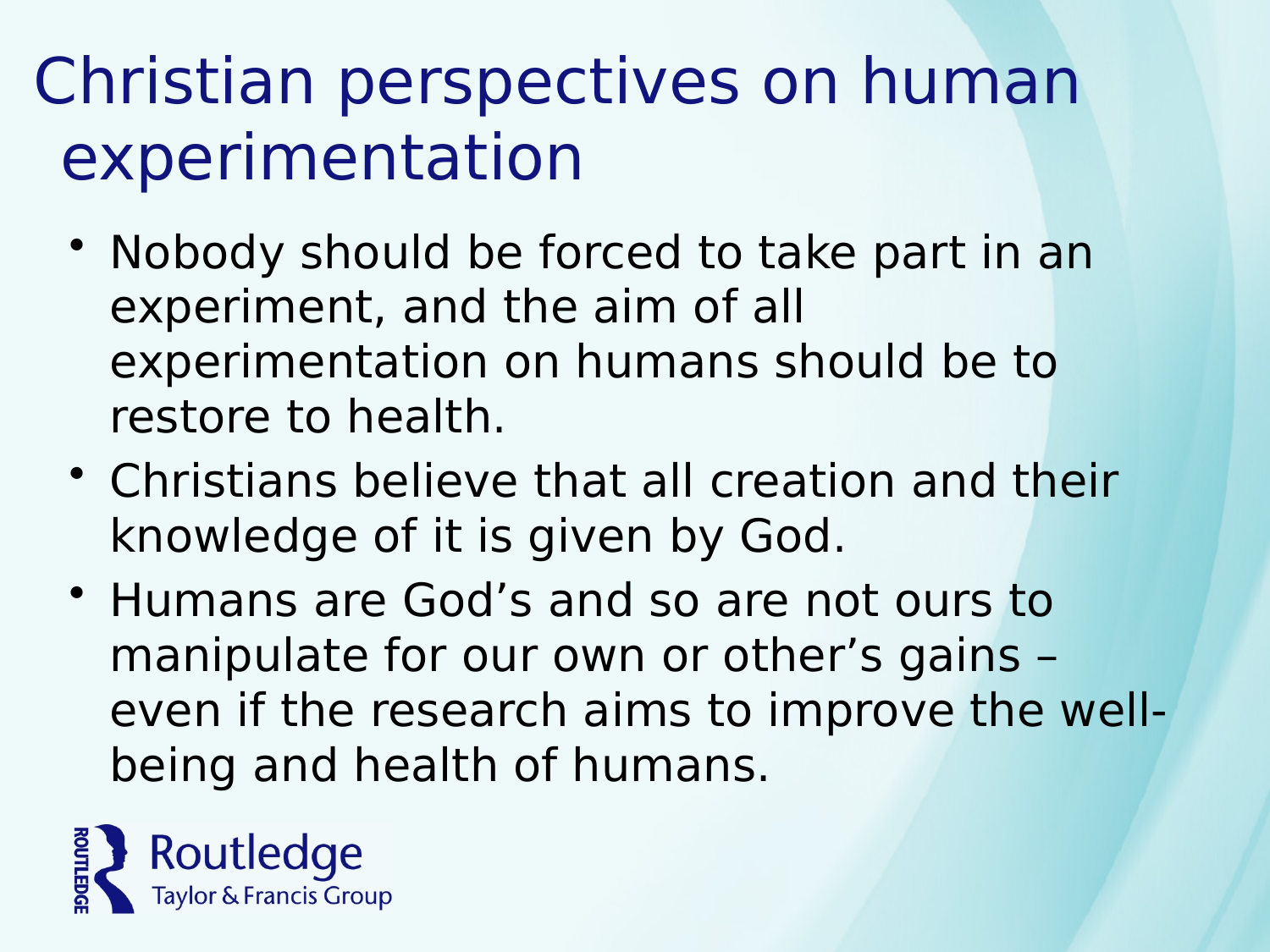

# Christian perspectives on human experimentation
Nobody should be forced to take part in an experiment, and the aim of all experimentation on humans should be to restore to health.
Christians believe that all creation and their knowledge of it is given by God.
Humans are God’s and so are not ours to manipulate for our own or other’s gains – even if the research aims to improve the well-being and health of humans.